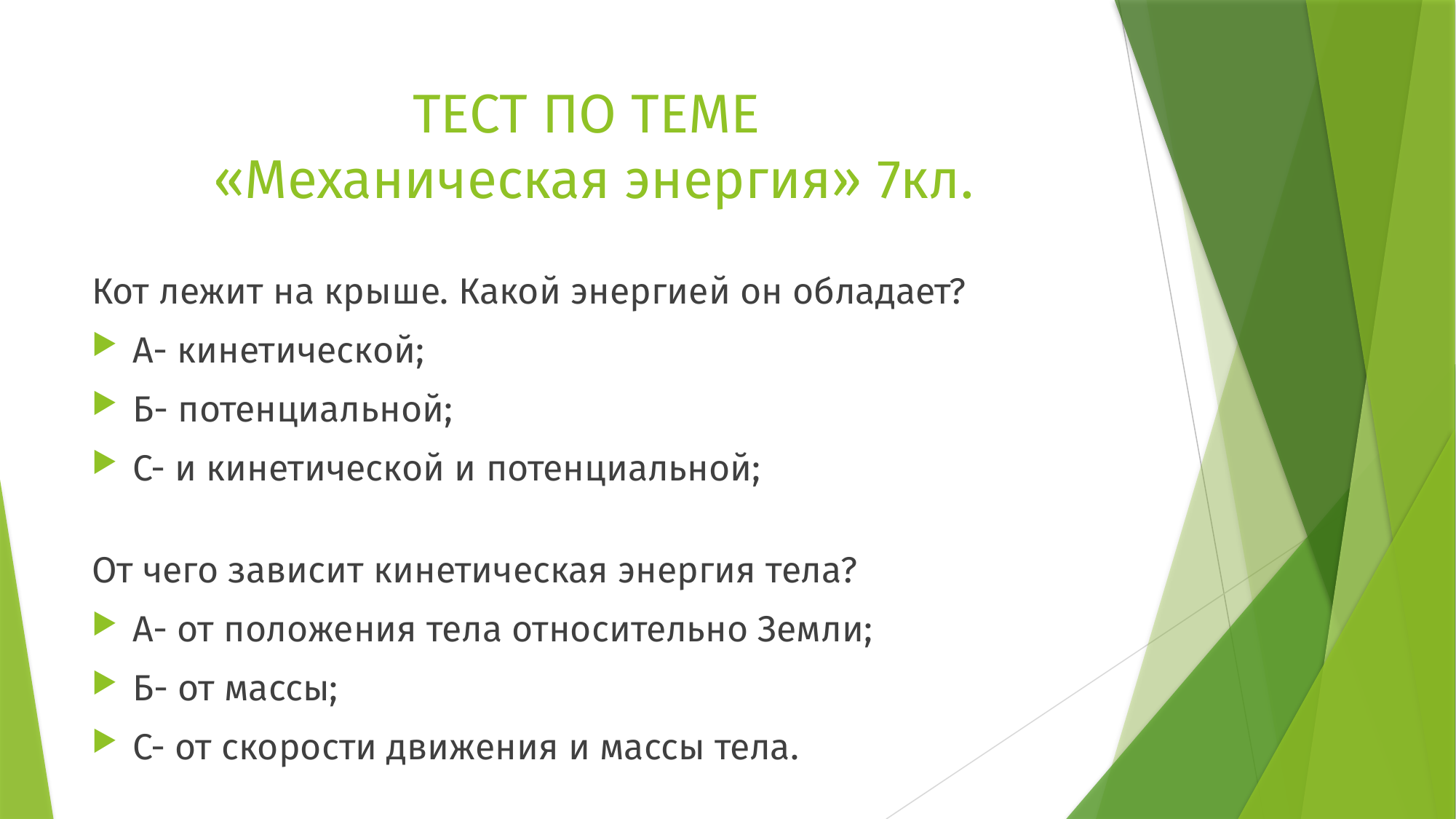

# ТЕСТ ПО ТЕМЕ «Механическая энергия» 7кл.
Кот лежит на крыше. Какой энергией он обладает?
А- кинетической;
Б- потенциальной;
С- и кинетической и потенциальной;
От чего зависит кинетическая энергия тела?
А- от положения тела относительно Земли;
Б- от массы;
С- от скорости движения и массы тела.